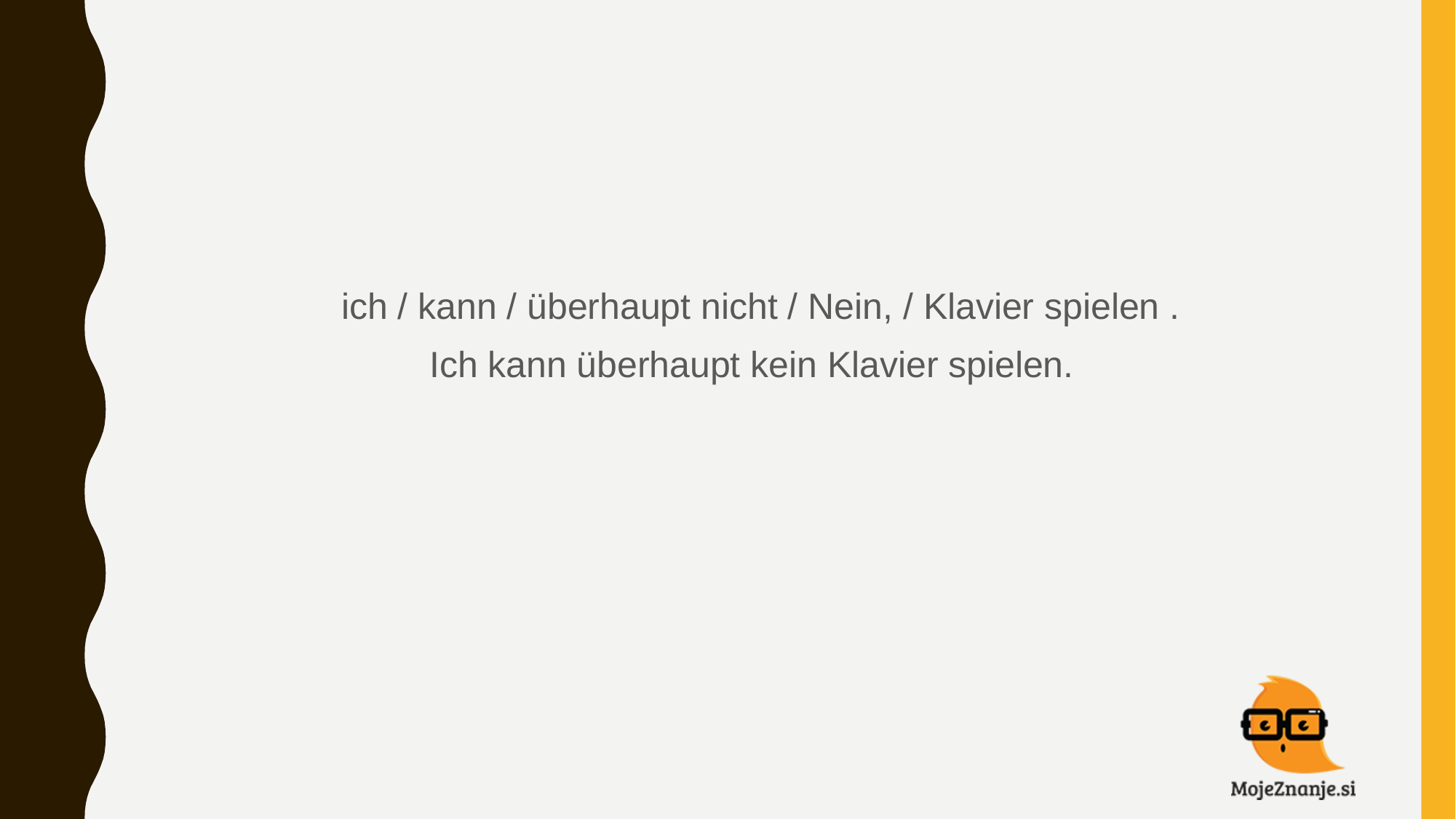

#
 ich / kann / überhaupt nicht / Nein, / Klavier spielen .
Ich kann überhaupt kein Klavier spielen.